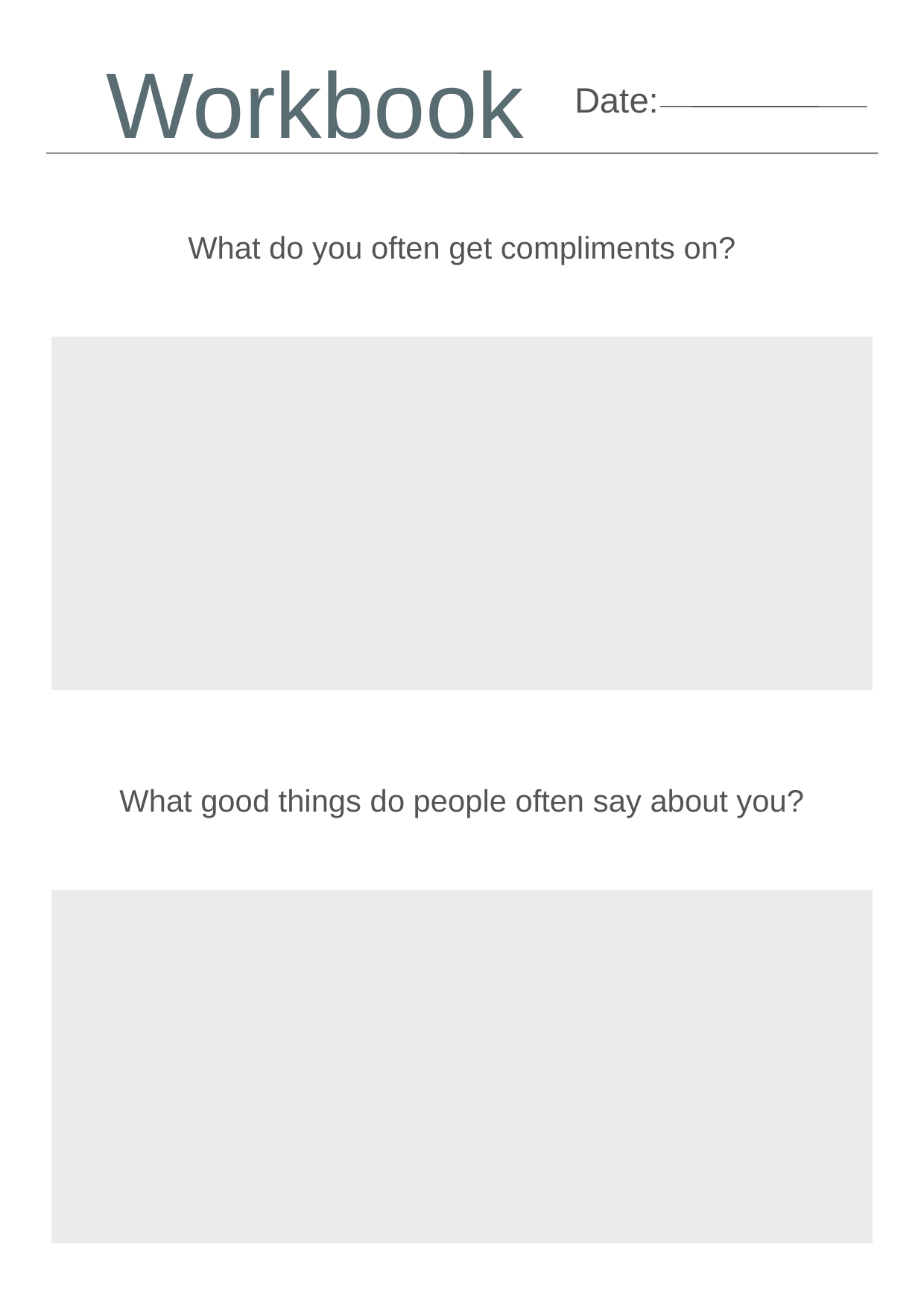

Workbook
Date:

What do you often get compliments on?

What good things do people often say about you?